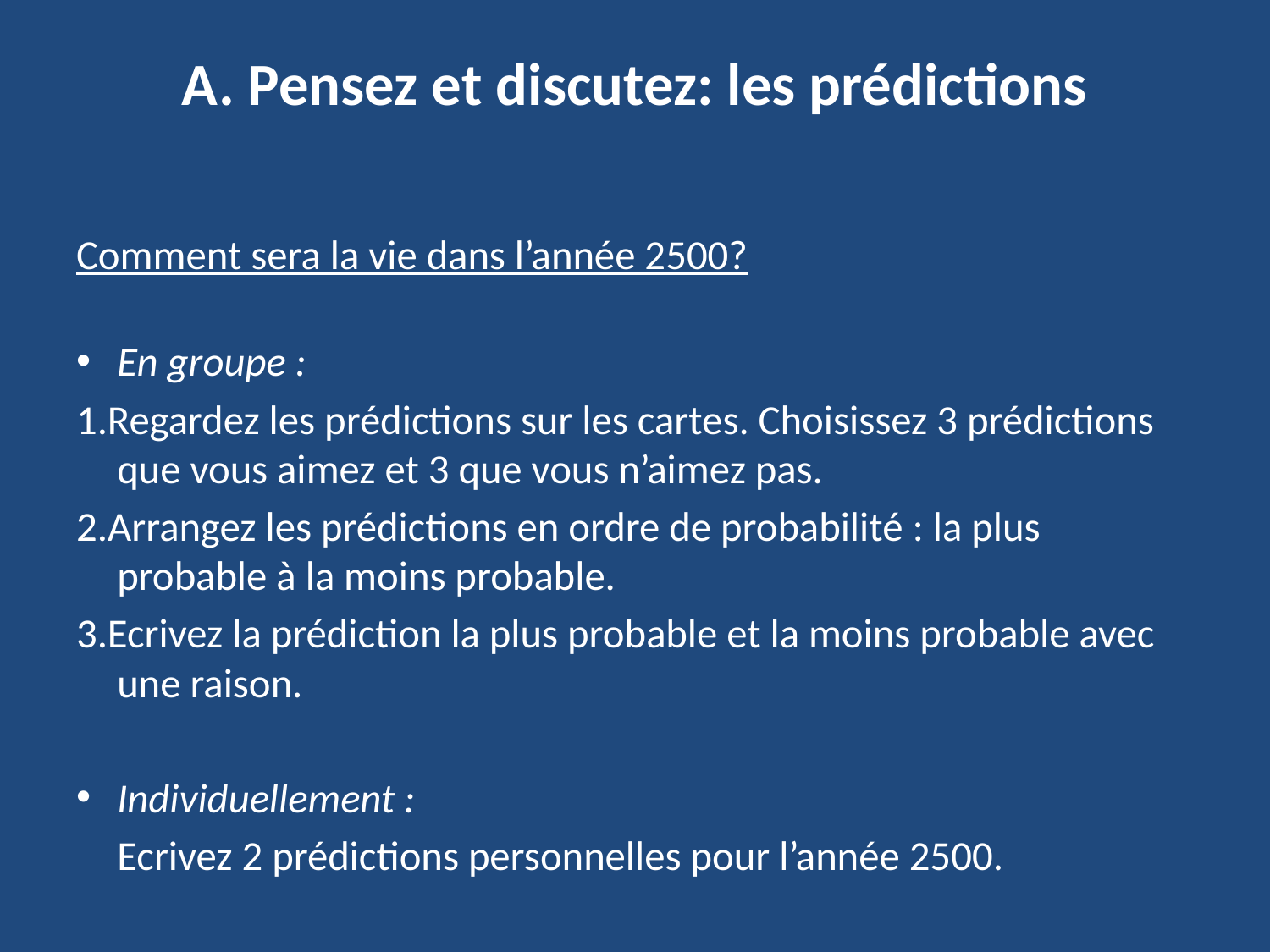

# A. Pensez et discutez: les prédictions
Comment sera la vie dans l’année 2500?
En groupe :
1.Regardez les prédictions sur les cartes. Choisissez 3 prédictions que vous aimez et 3 que vous n’aimez pas.
2.Arrangez les prédictions en ordre de probabilité : la plus probable à la moins probable.
3.Ecrivez la prédiction la plus probable et la moins probable avec une raison.

Individuellement :
	Ecrivez 2 prédictions personnelles pour l’année 2500.